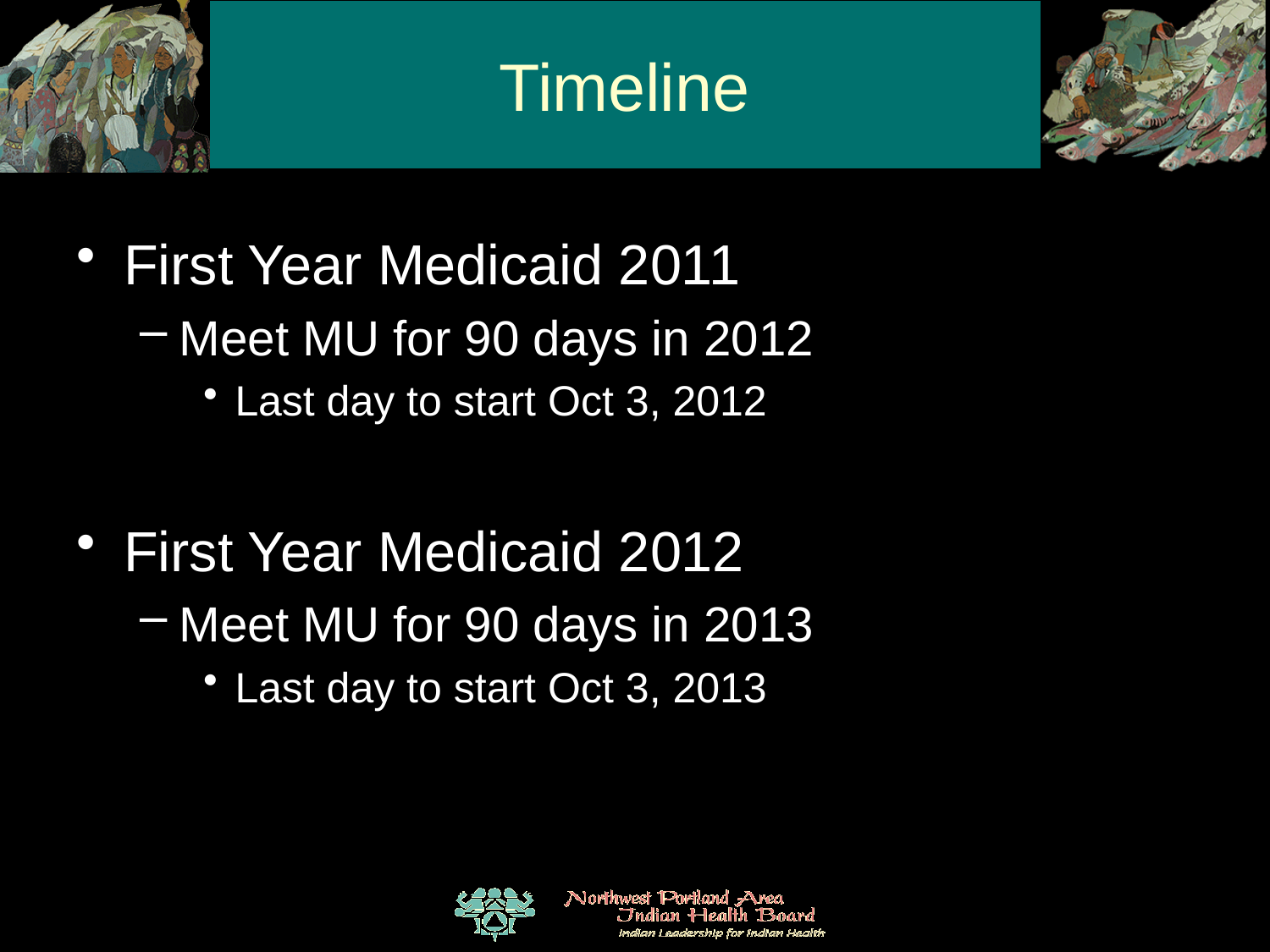

# Timeline
First Year Medicaid 2011
Meet MU for 90 days in 2012
Last day to start Oct 3, 2012

First Year Medicaid 2012
Meet MU for 90 days in 2013
Last day to start Oct 3, 2013